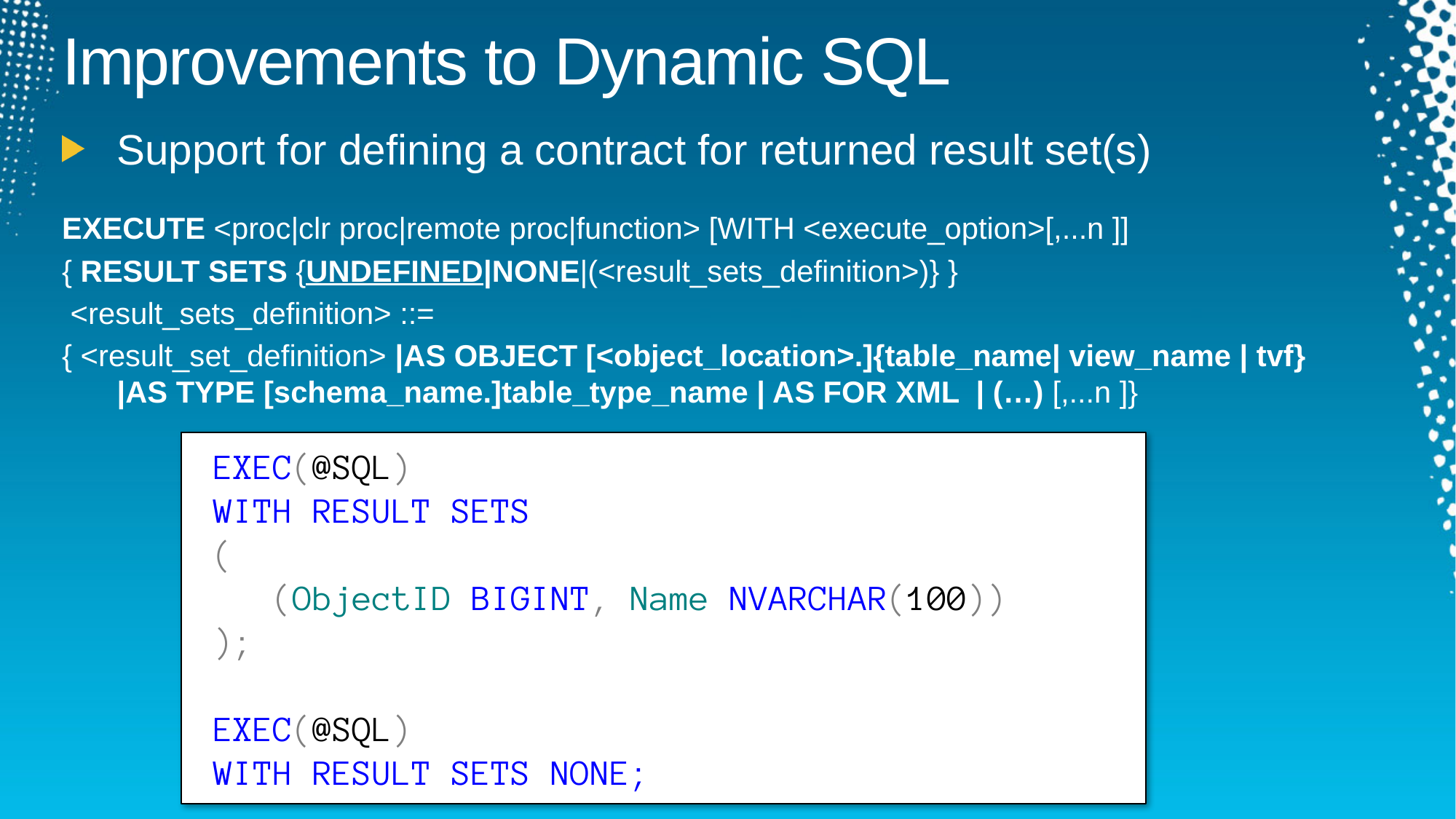

# Improvements to Dynamic SQL
Support for defining a contract for returned result set(s)
EXECUTE <proc|clr proc|remote proc|function> [WITH <execute_option>[,...n ]]
{ RESULT SETS {UNDEFINED|NONE|(<result_sets_definition>)} }
 <result_sets_definition> ::=
{ <result_set_definition> |AS OBJECT [<object_location>.]{table_name| view_name | tvf}
|AS TYPE [schema_name.]table_type_name | AS FOR XML  | (…) [,...n ]}

EXEC(@SQL)
WITH RESULT SETS
(
   (ObjectID BIGINT, Name NVARCHAR(100))
);
EXEC(@SQL)
WITH RESULT SETS NONE;